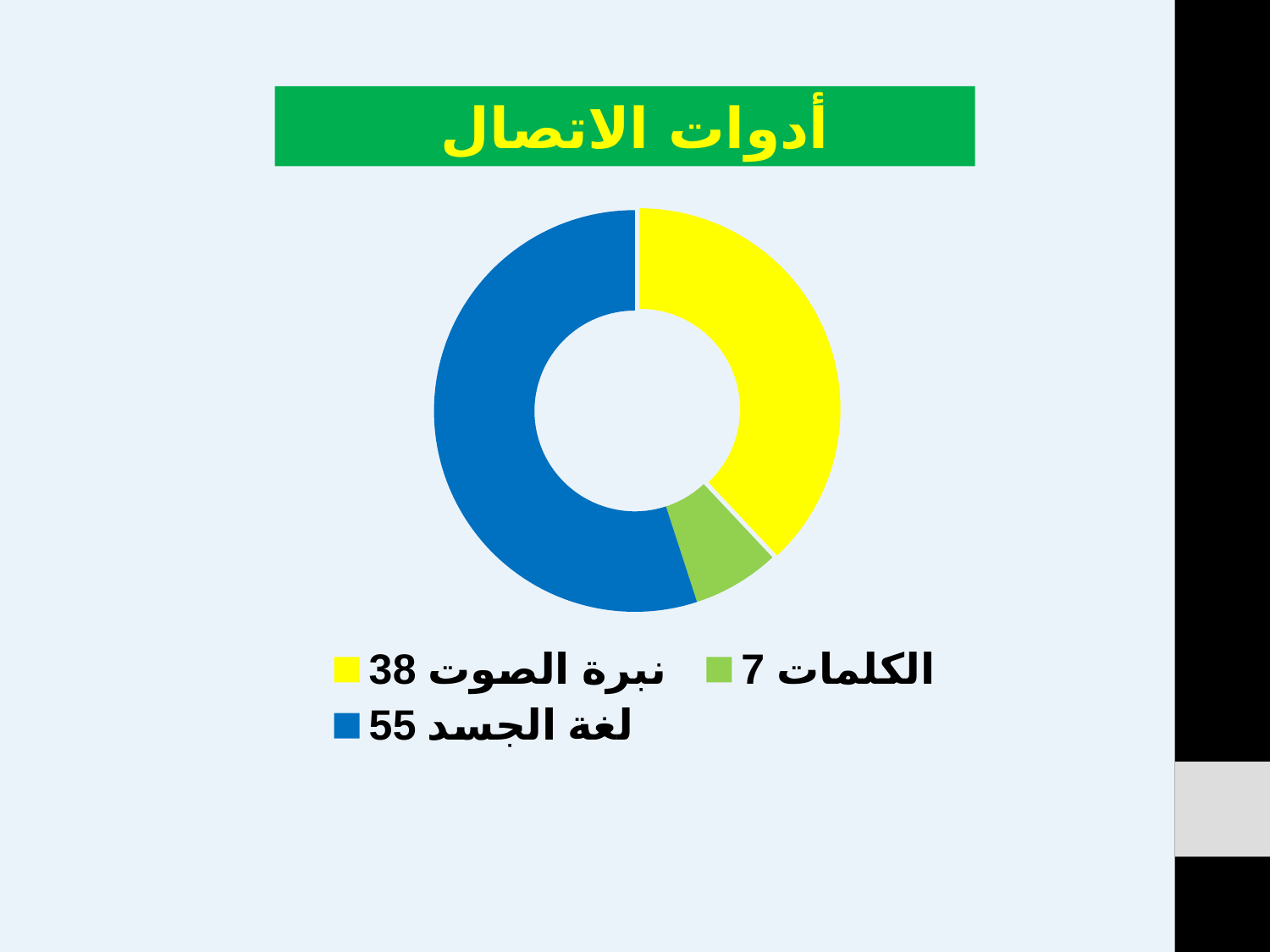

أدوات الاتصال

### Chart

| Category | الاتصال  |
|---|---|
| نبرة الصوت 38  | 0.38000000000000006 |
| الكلمات 7 | 0.07000000000000002 |
| لغة الجسد 55 | 0.55 |